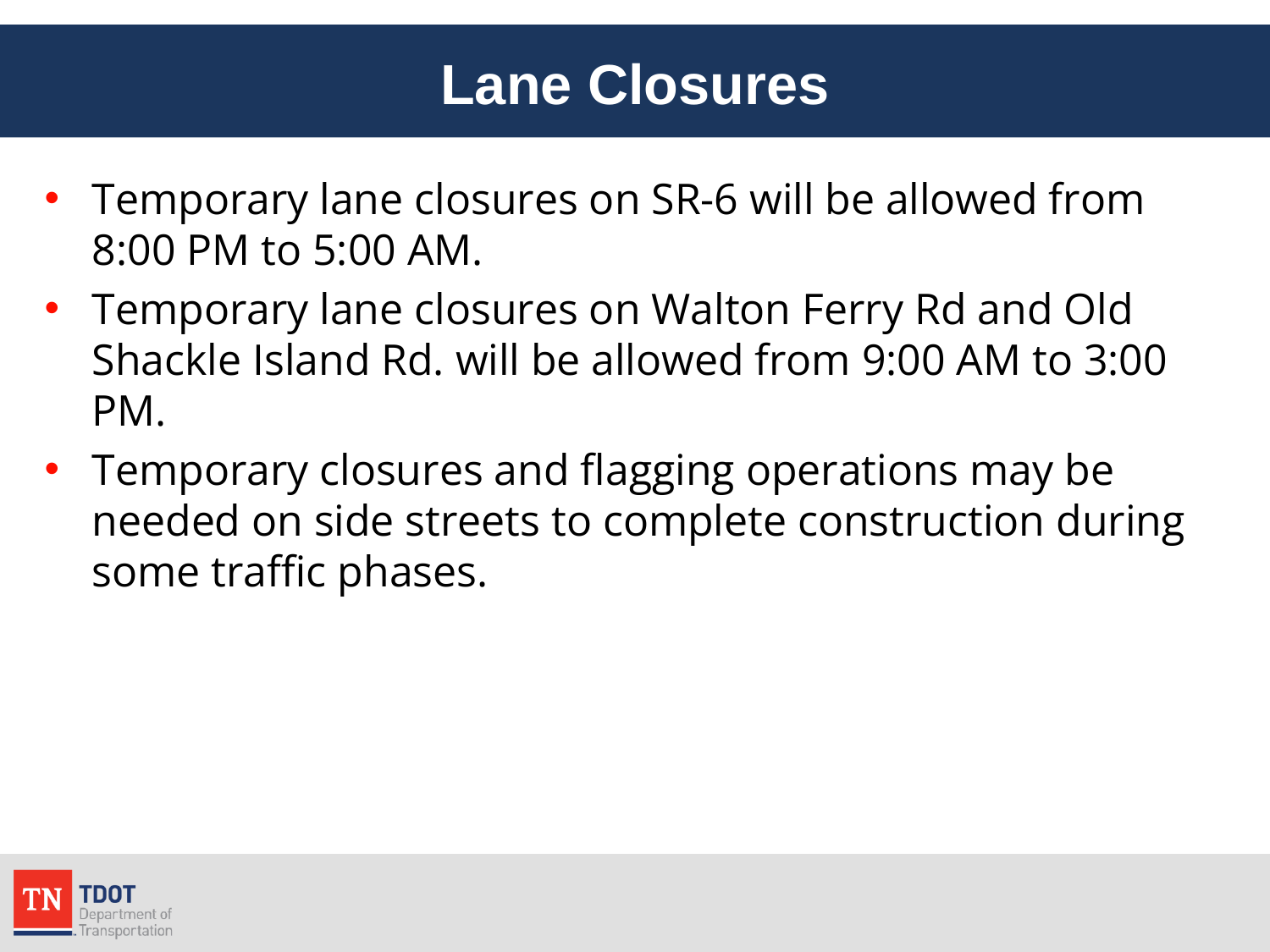

# Lane Closures
Temporary lane closures on SR-6 will be allowed from 8:00 PM to 5:00 AM.
Temporary lane closures on Walton Ferry Rd and Old Shackle Island Rd. will be allowed from 9:00 AM to 3:00 PM.
Temporary closures and flagging operations may be needed on side streets to complete construction during some traffic phases.